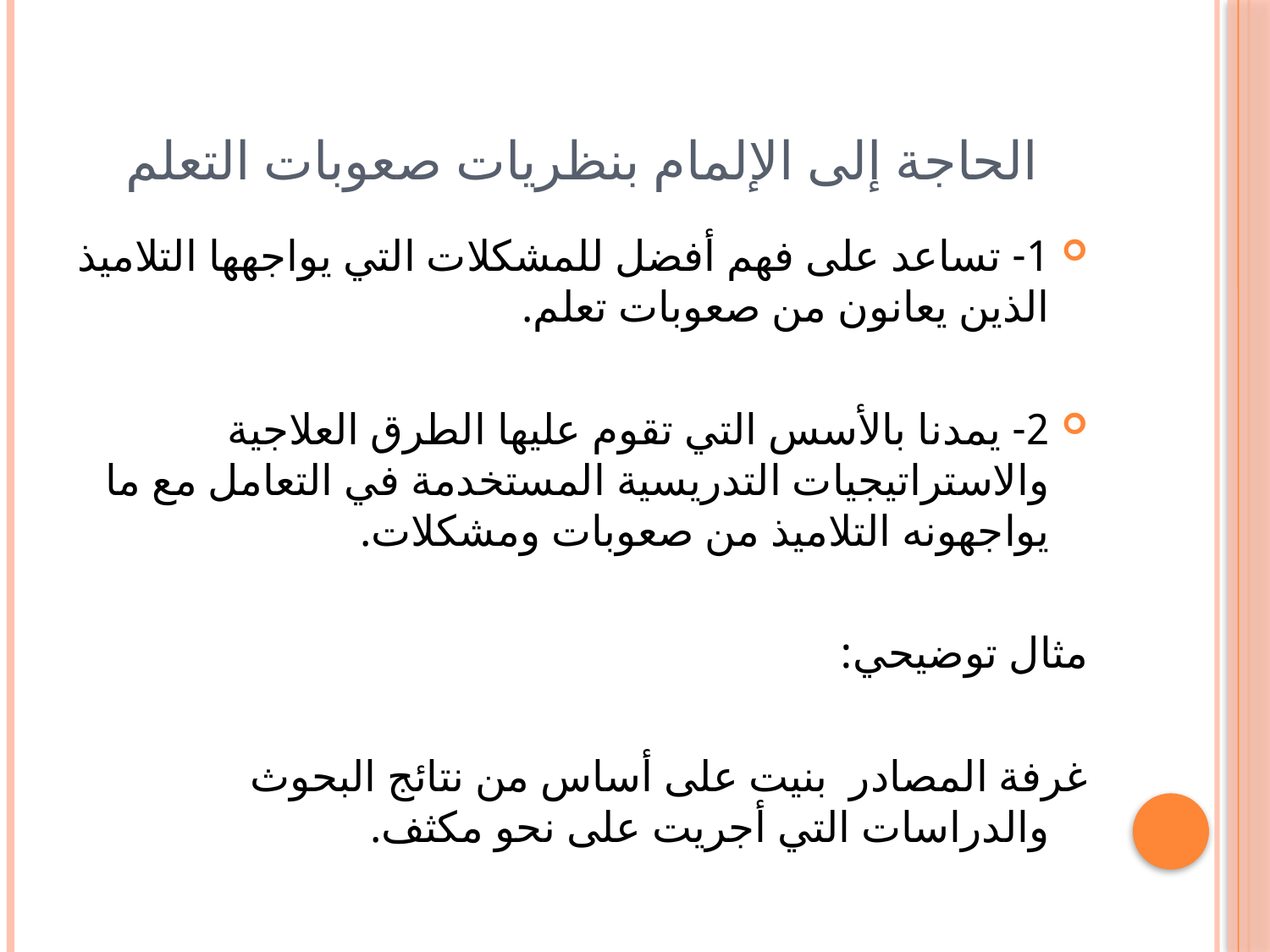

# الحاجة إلى الإلمام بنظريات صعوبات التعلم
1- تساعد على فهم أفضل للمشكلات التي يواجهها التلاميذ الذين يعانون من صعوبات تعلم.

2- يمدنا بالأسس التي تقوم عليها الطرق العلاجية والاستراتيجيات التدريسية المستخدمة في التعامل مع ما يواجهونه التلاميذ من صعوبات ومشكلات.

مثال توضيحي:

غرفة المصادر  بنيت على أساس من نتائج البحوث والدراسات التي أجريت على نحو مكثف.